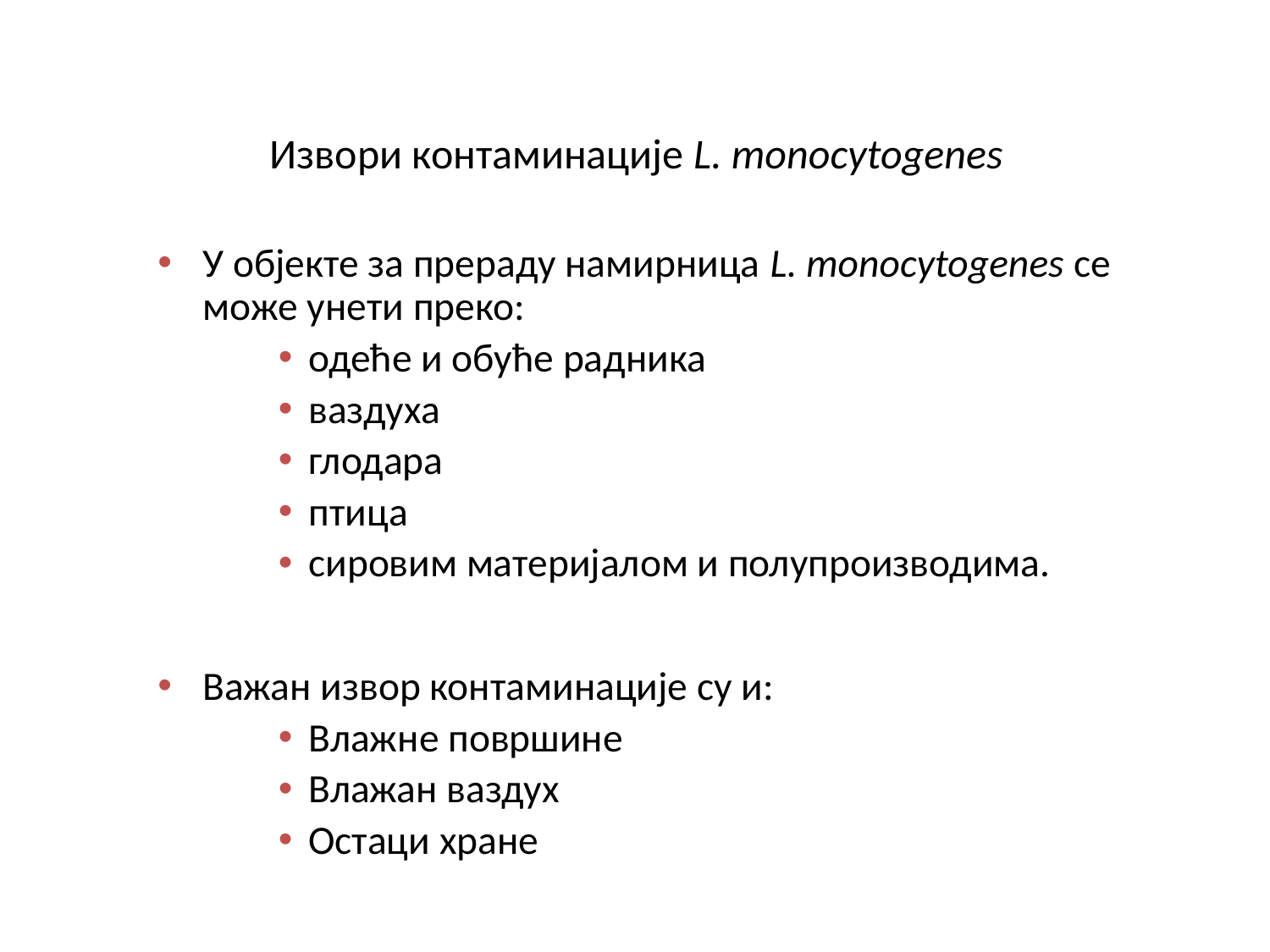

# Извори контаминације L. monocytogenes
У објекте за прераду намирница L. monocytogenes се може унети преко:
одеће и обуће радника
ваздуха
глодара
птица
сировим материјалом и полупроизводима.

Важан извор контаминације су и:
Влажне површине
Влажан ваздух
Остаци хране